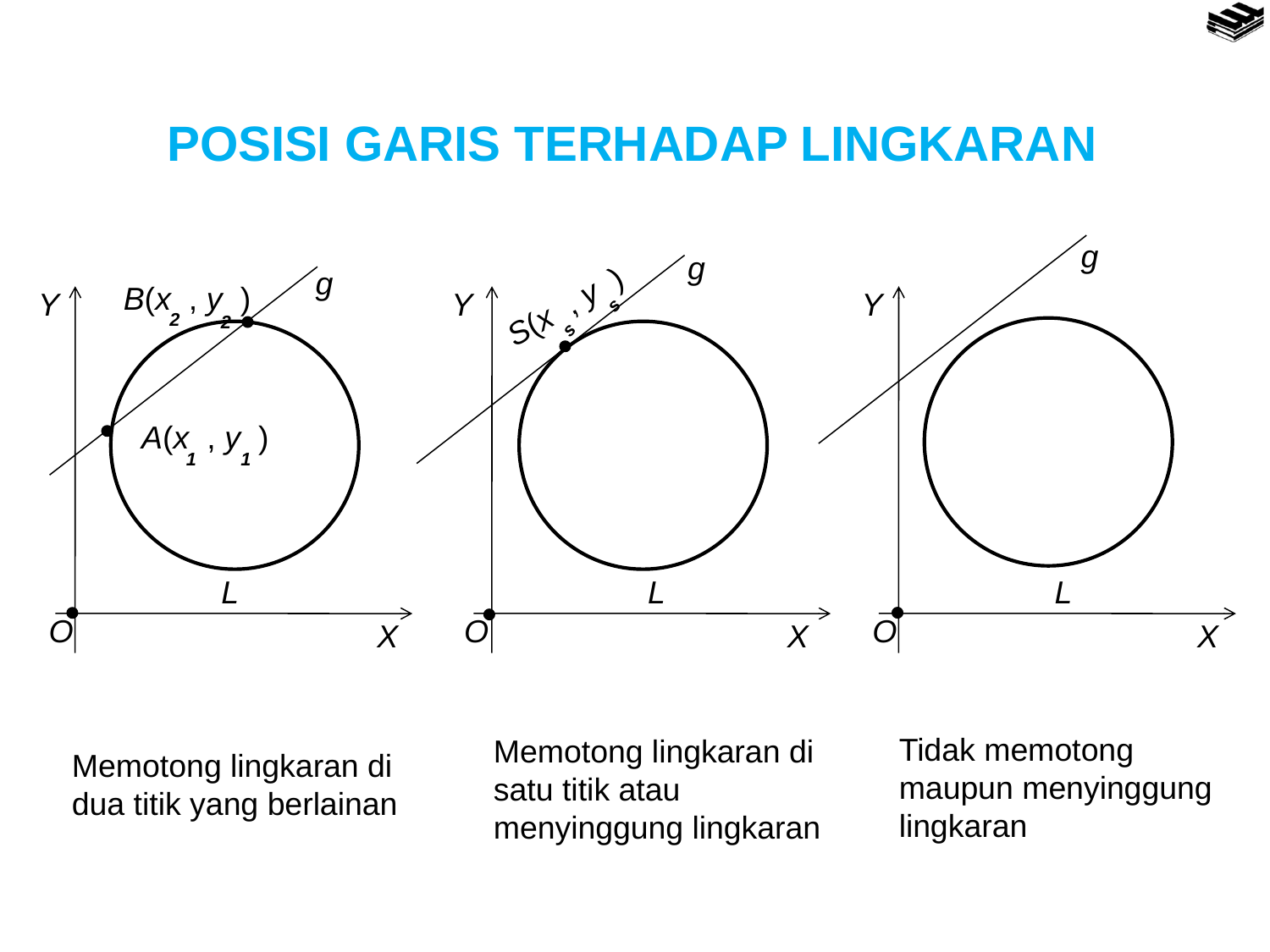

POSISI GARIS TERHADAP LINGKARAN
g
g
g
B(x  , y  )
Y
Y
Y
S(x  , y  )
s
•
2
2
s

•

•
A(x  , y  )
1
1
•
•
•
X
X
X
O
O
O
L
L
L
Tidak memotong maupun menyinggung lingkaran
Memotong lingkaran di satu titik atau menyinggung lingkaran
Memotong lingkaran di dua titik yang berlainan